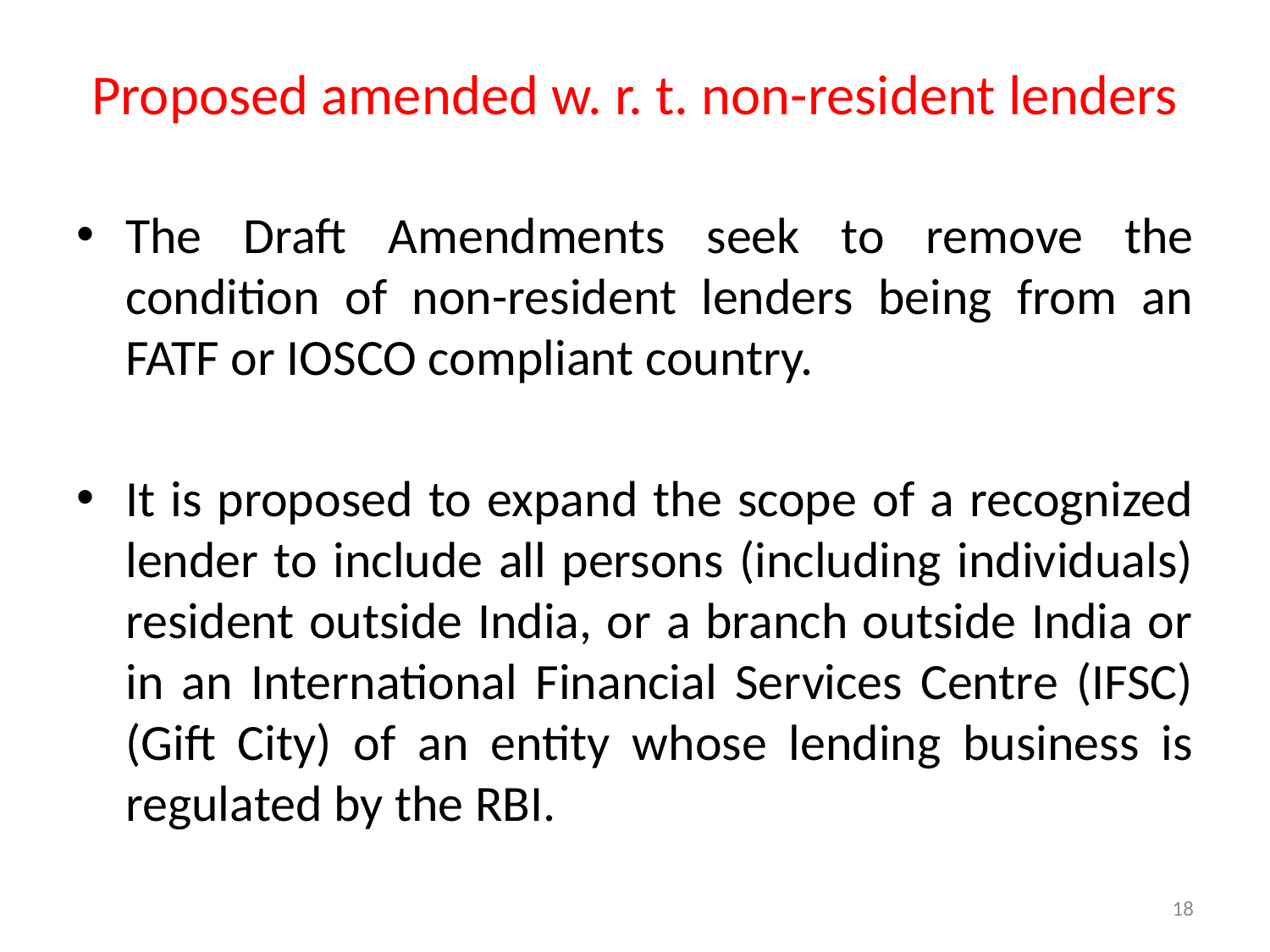

# Proposed amended w. r. t. non-resident lenders
The Draft Amendments seek to remove the condition of non-resident lenders being from an FATF or IOSCO compliant country.

It is proposed to expand the scope of a recognized lender to include all persons (including individuals) resident outside India, or a branch outside India or in an International Financial Services Centre (IFSC)(Gift City) of an entity whose lending business is regulated by the RBI.

18